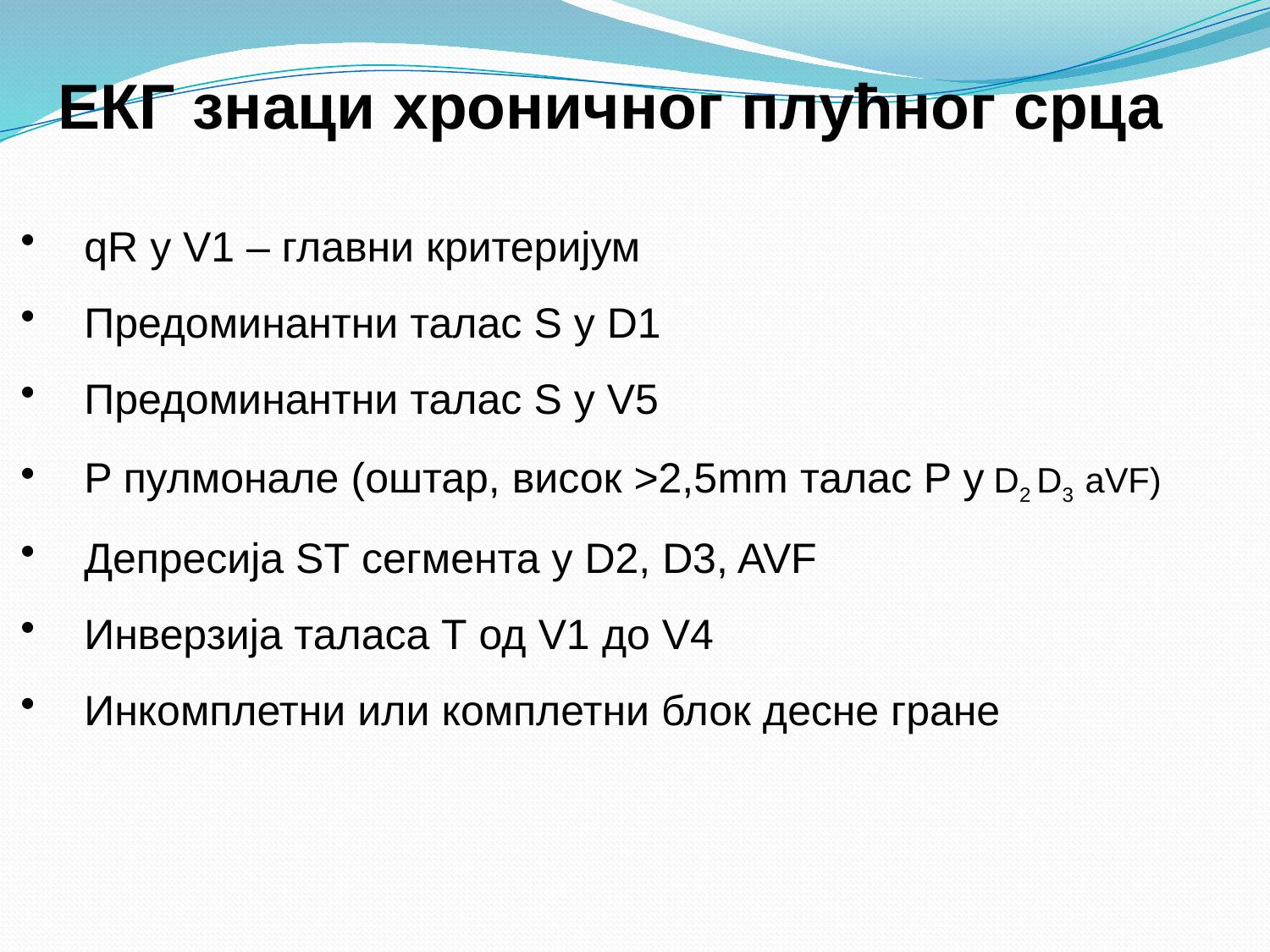

ЕКГ знаци хроничног плућног срца
qR у V1 – главни критеријум
Предоминантни талас S у D1
Предоминантни талас S у V5
P пулмонале (оштар, висок >2,5mm талас P у D2 D3  аVF)
Депресија SТ сегмента у D2, D3, AVF
Инверзија таласа Т од V1 до V4
Инкомплетни или комплетни блок десне гране